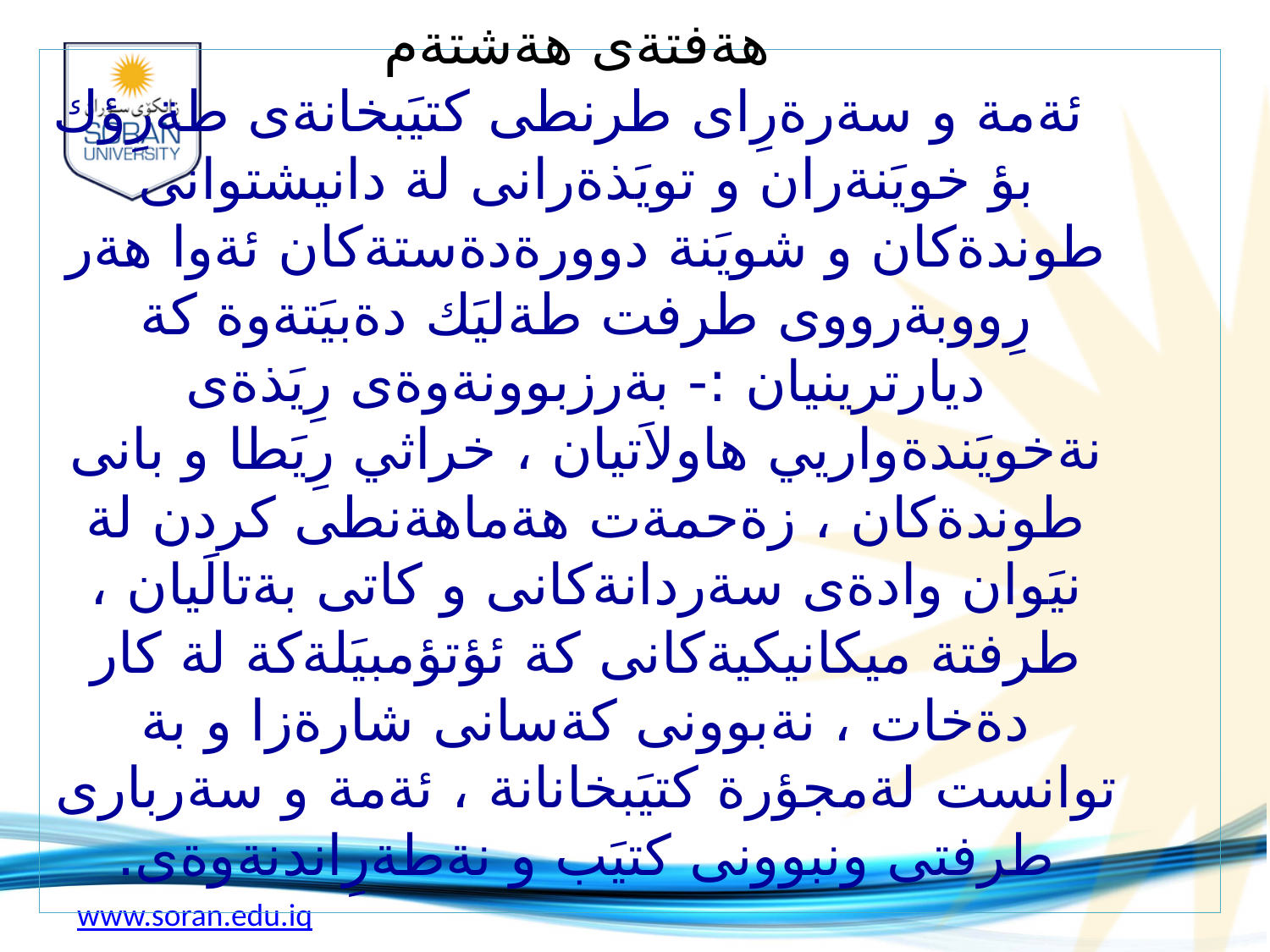

# هةفتةى هةشتةم ئةمة و سةرةرِاى طرنطى كتيَبخانةى طةرِؤك بؤ خويَنةران و تويَذةرانى لة دانيشتوانى طوندةكان و شويَنة دوورةدةستةكان ئةوا هةر رِووبةرووى طرفت طةليَك دةبيَتةوة كة ديارترينيان :- بةرزبوونةوةى رِيَذةى نةخويَندةواريي هاولاَتيان ، خراثي رِيَطا و بانى طوندةكان ، زةحمةت هةماهةنطى كردن لة نيَوان وادةى سةردانةكانى و كاتى بةتالَيان ، طرفتة ميكانيكيةكانى كة ئؤتؤمبيَلةكة لة كار دةخات ، نةبوونى كةسانى شارةزا و بة توانست لةمجؤرة كتيَبخانانة ، ئةمة و سةربارى طرفتى ونبوونى كتيَب و نةطةرِاندنةوةى.